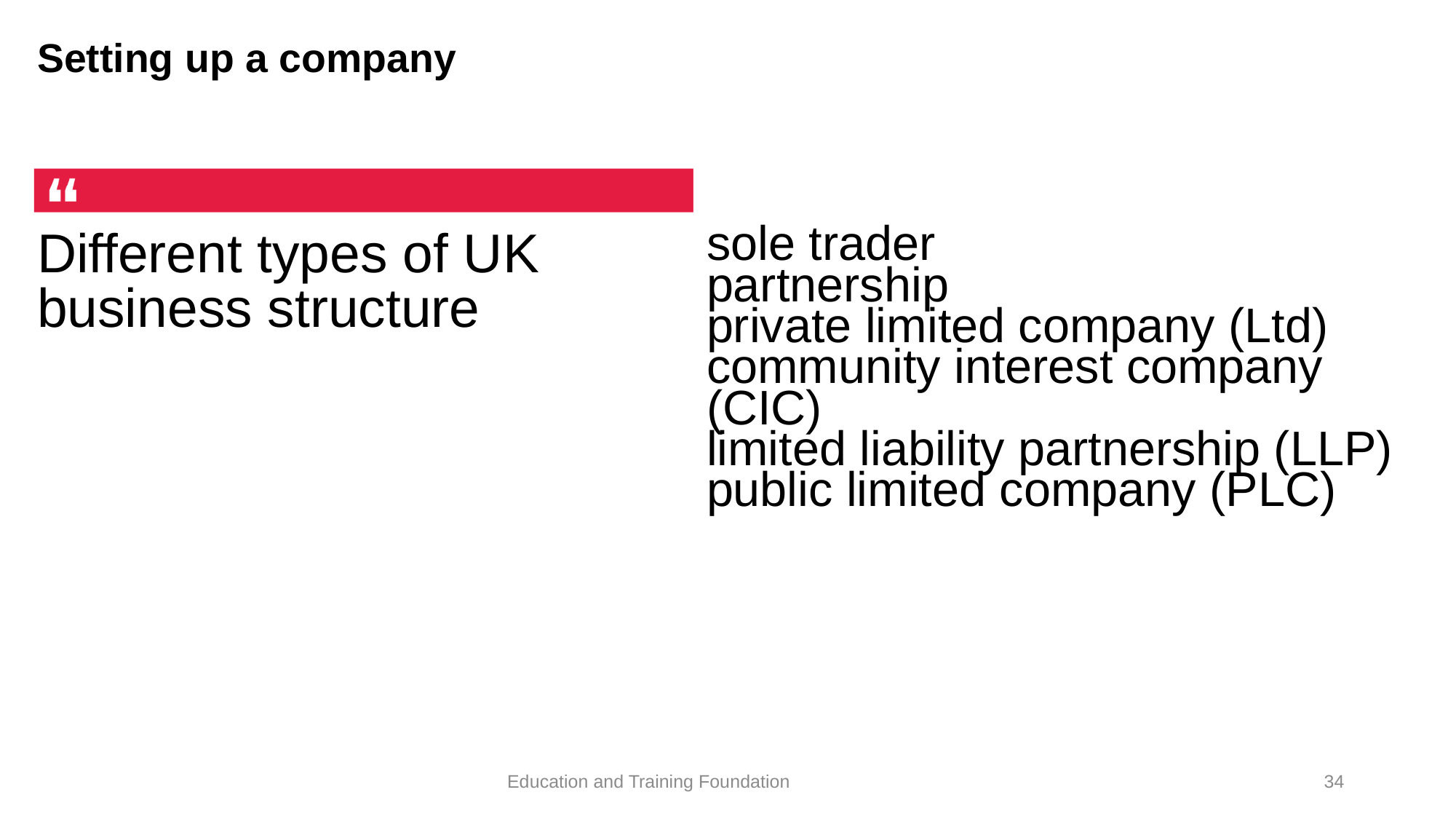

# Setting up a company
Different types of UK business structure
sole trader
partnership
private limited company (Ltd)
community interest company (CIC)
limited liability partnership (LLP)
public limited company (PLC)

34
Education and Training Foundation